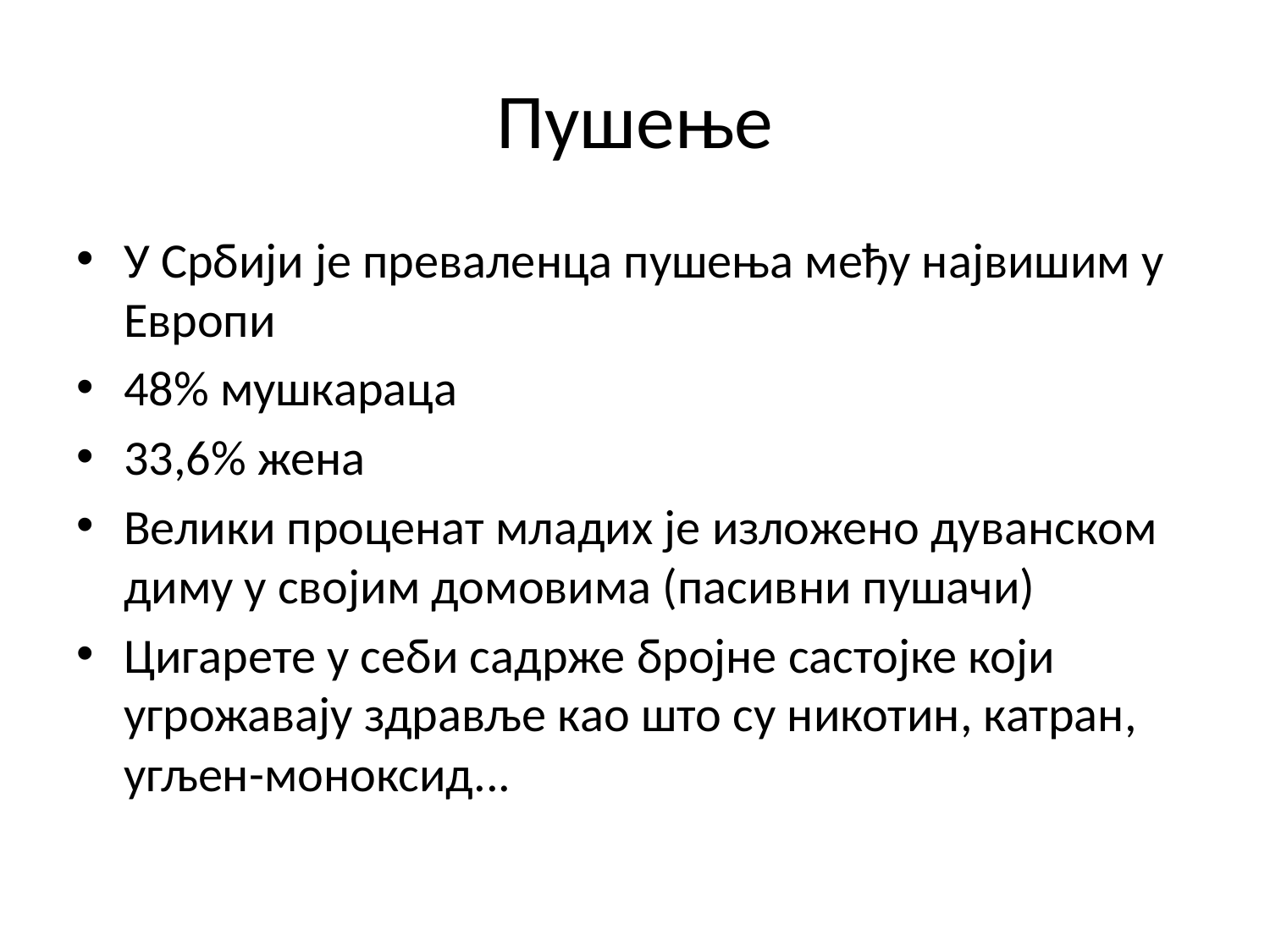

# Пушење
У Србији је преваленца пушења међу највишим у Европи
48% мушкараца
33,6% жена
Велики проценат младих је изложено дуванском диму у својим домовима (пасивни пушачи)
Цигарете у себи садрже бројне састојке који угрожавају здравље као што су никотин, катран, угљен-моноксид...